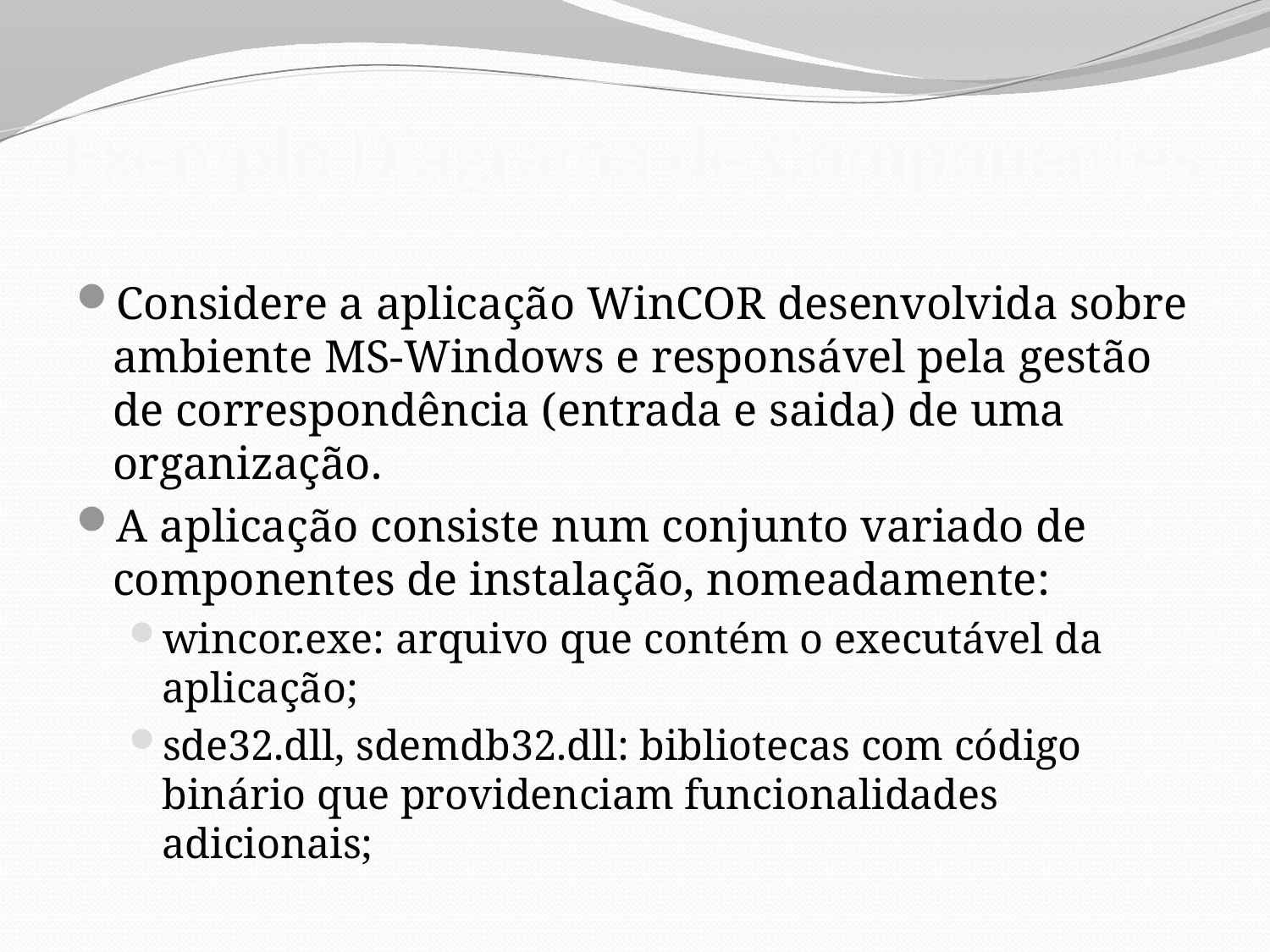

# Exemplo Diagrama de Componentes
Considere a aplicação WinCOR desenvolvida sobre ambiente MS-Windows e responsável pela gestão de correspondência (entrada e saida) de uma organização.
A aplicação consiste num conjunto variado de componentes de instalação, nomeadamente:
wincor.exe: arquivo que contém o executável da aplicação;
sde32.dll, sdemdb32.dll: bibliotecas com código binário que providenciam funcionalidades adicionais;